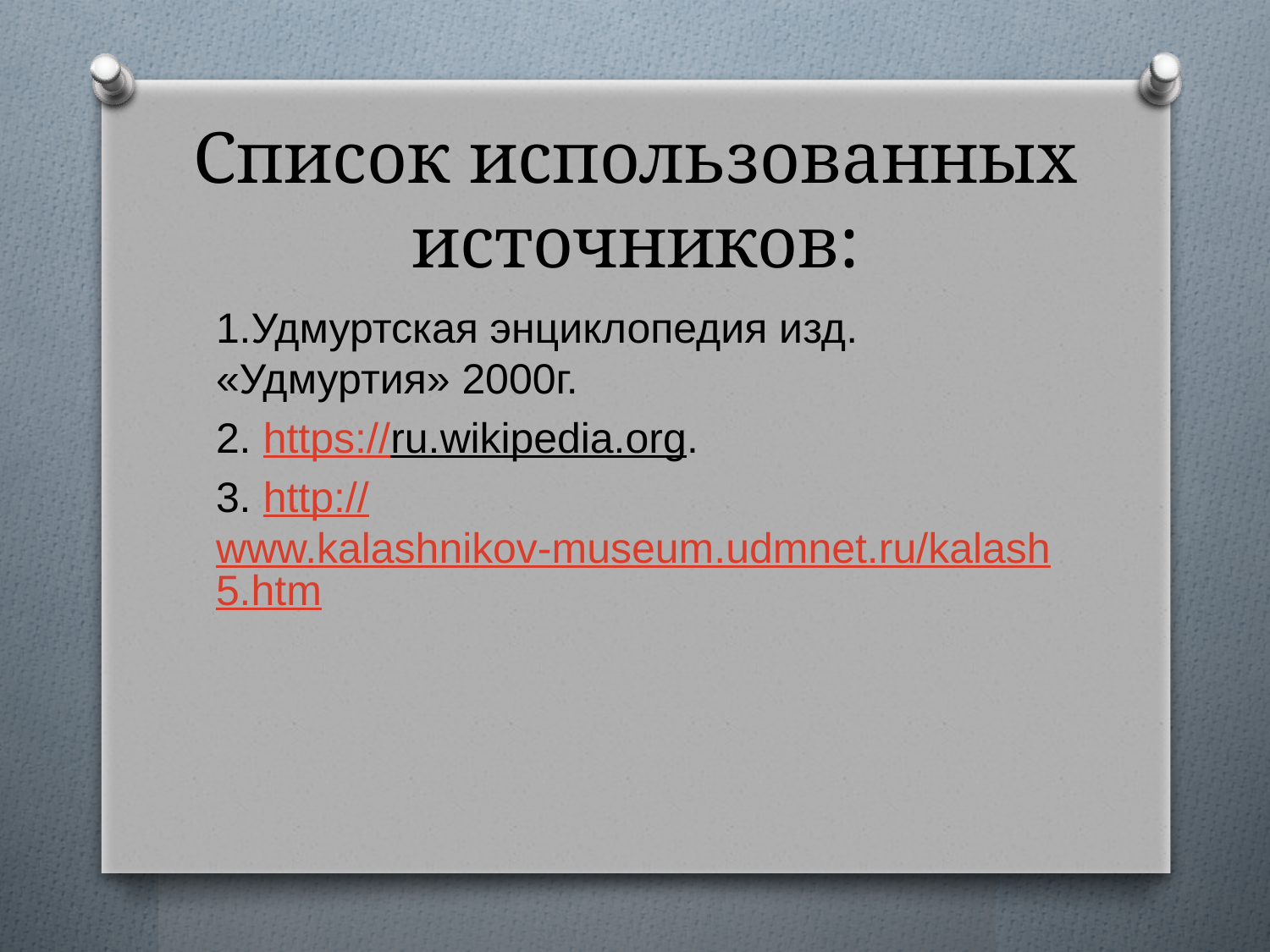

# Список использованных источников:
1.Удмуртская энциклопедия изд. «Удмуртия» 2000г.
2. https://ru.wikipedia.org.
3. http://www.kalashnikov-museum.udmnet.ru/kalash5.htm